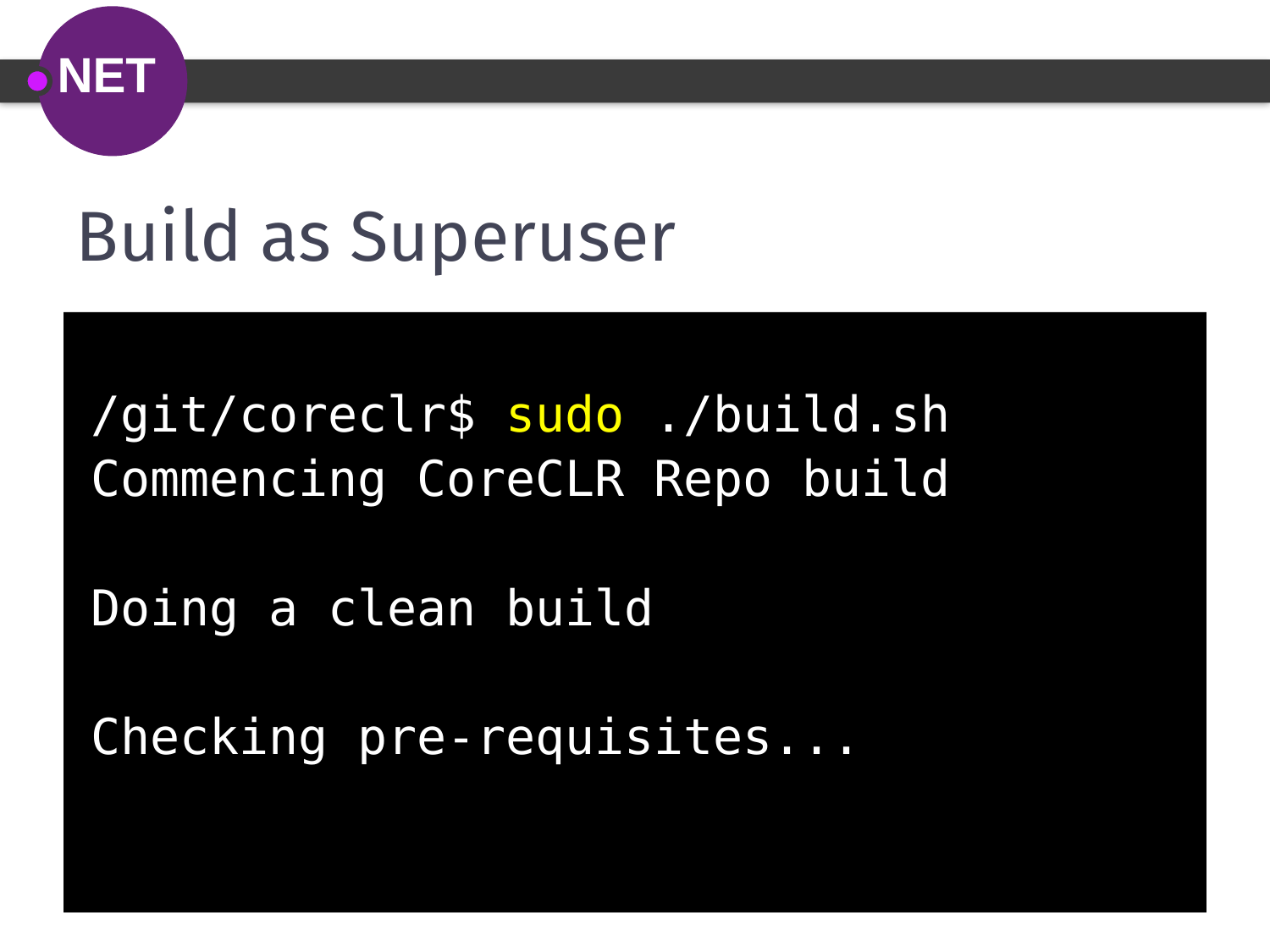

# Build as Superuser

/git/coreclr$ sudo ./build.sh
Commencing CoreCLR Repo build

Doing a clean build

Checking pre-requisites...